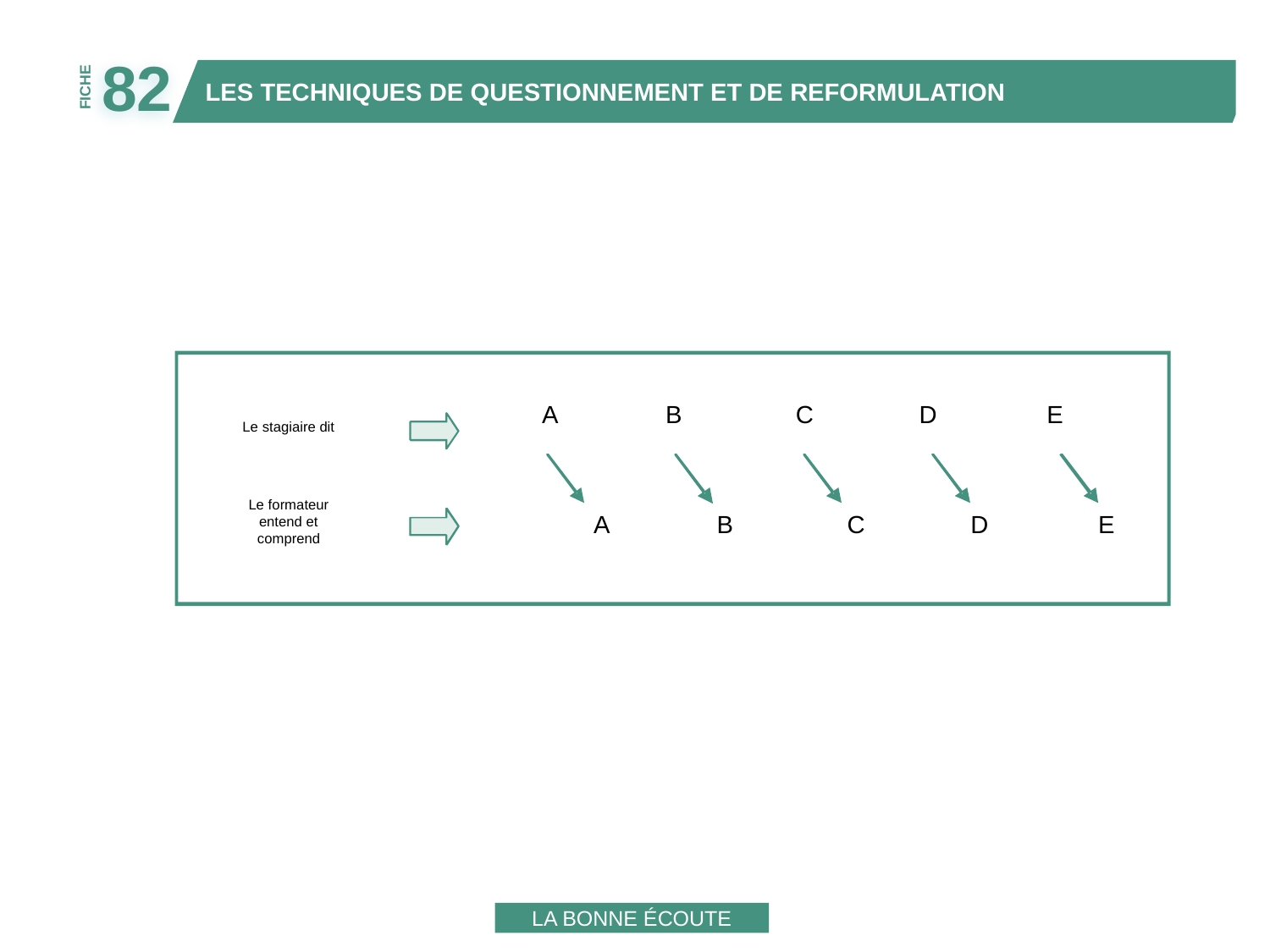

82

LES TECHNIQUES DE QUESTIONNEMENT ET DE REFORMULATION
FICHE

A
B
C
D
E

Le stagiaire dit

Le formateur
entend et
comprend

A
B
C
D
E
LA BONNE ÉCOUTE